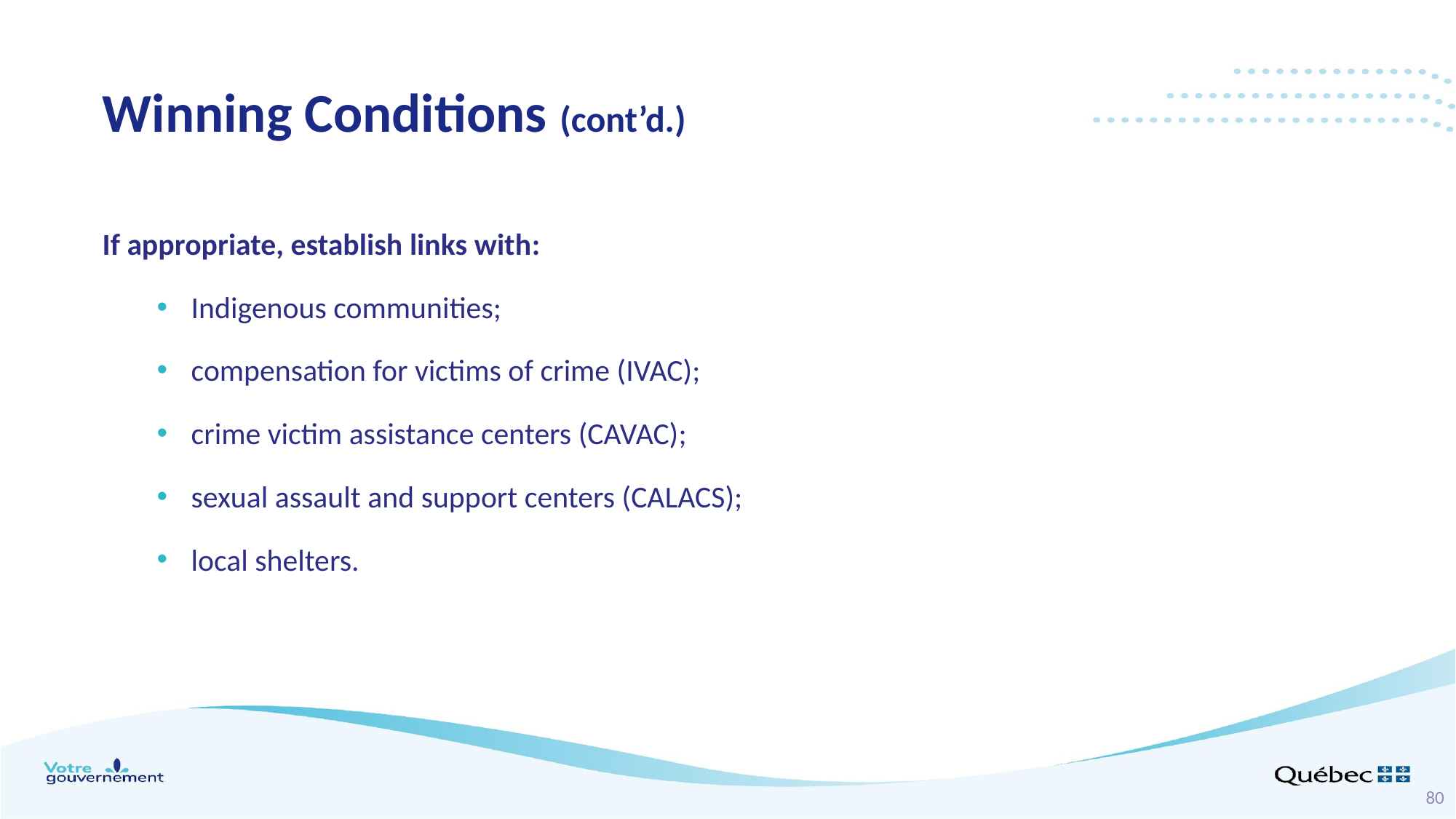

Winning Conditions (cont’d.)

If appropriate, establish links with:
Indigenous communities;
compensation for victims of crime (IVAC);
crime victim assistance centers (CAVAC);
sexual assault and support centers (CALACS);
local shelters.
80